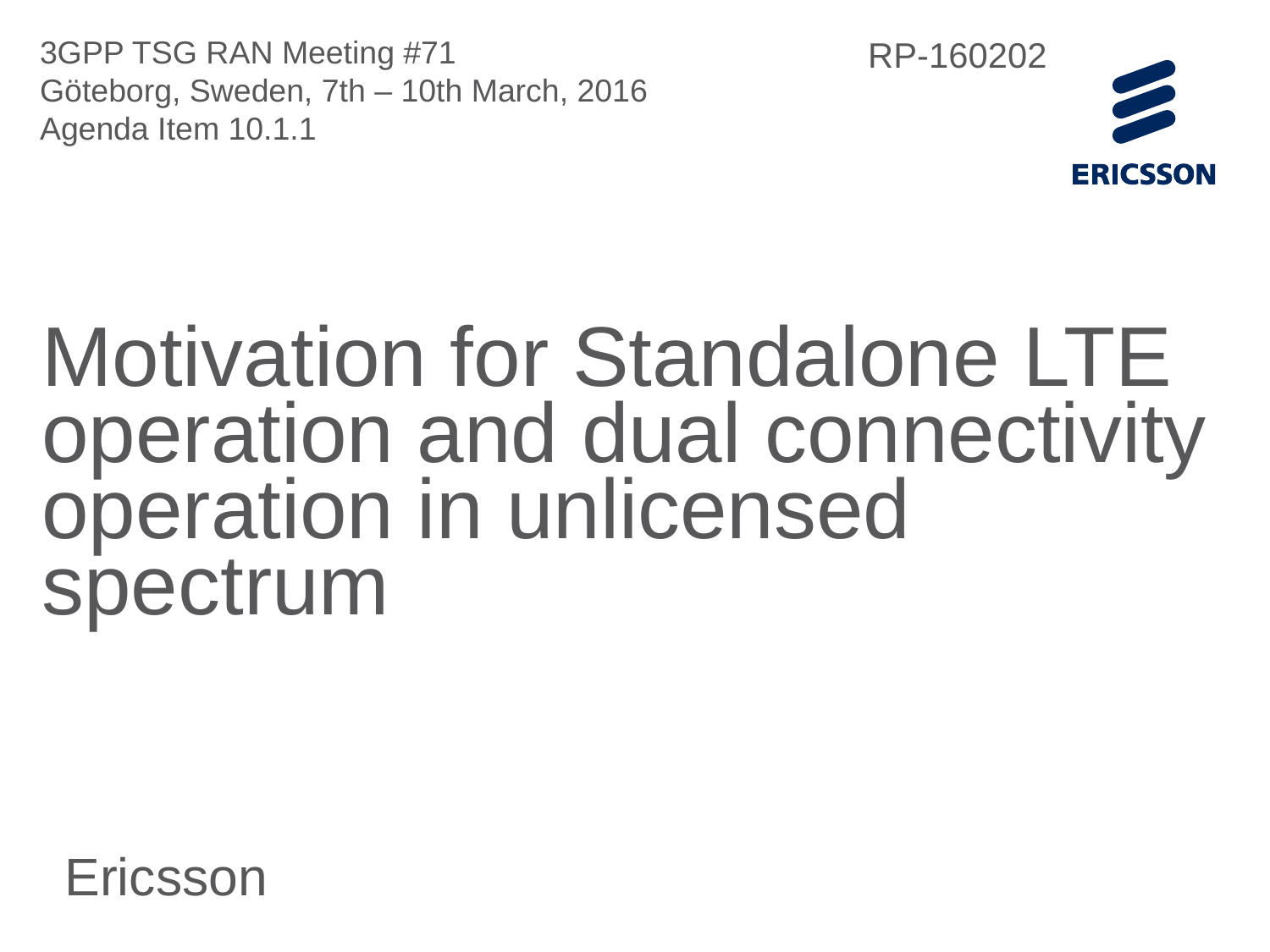

3GPP TSG RAN Meeting #71
Göteborg, Sweden, 7th – 10th March, 2016
Agenda Item 10.1.1
RP-160202
# Motivation for Standalone LTE operation and dual connectivity operation in unlicensed spectrum
Ericsson